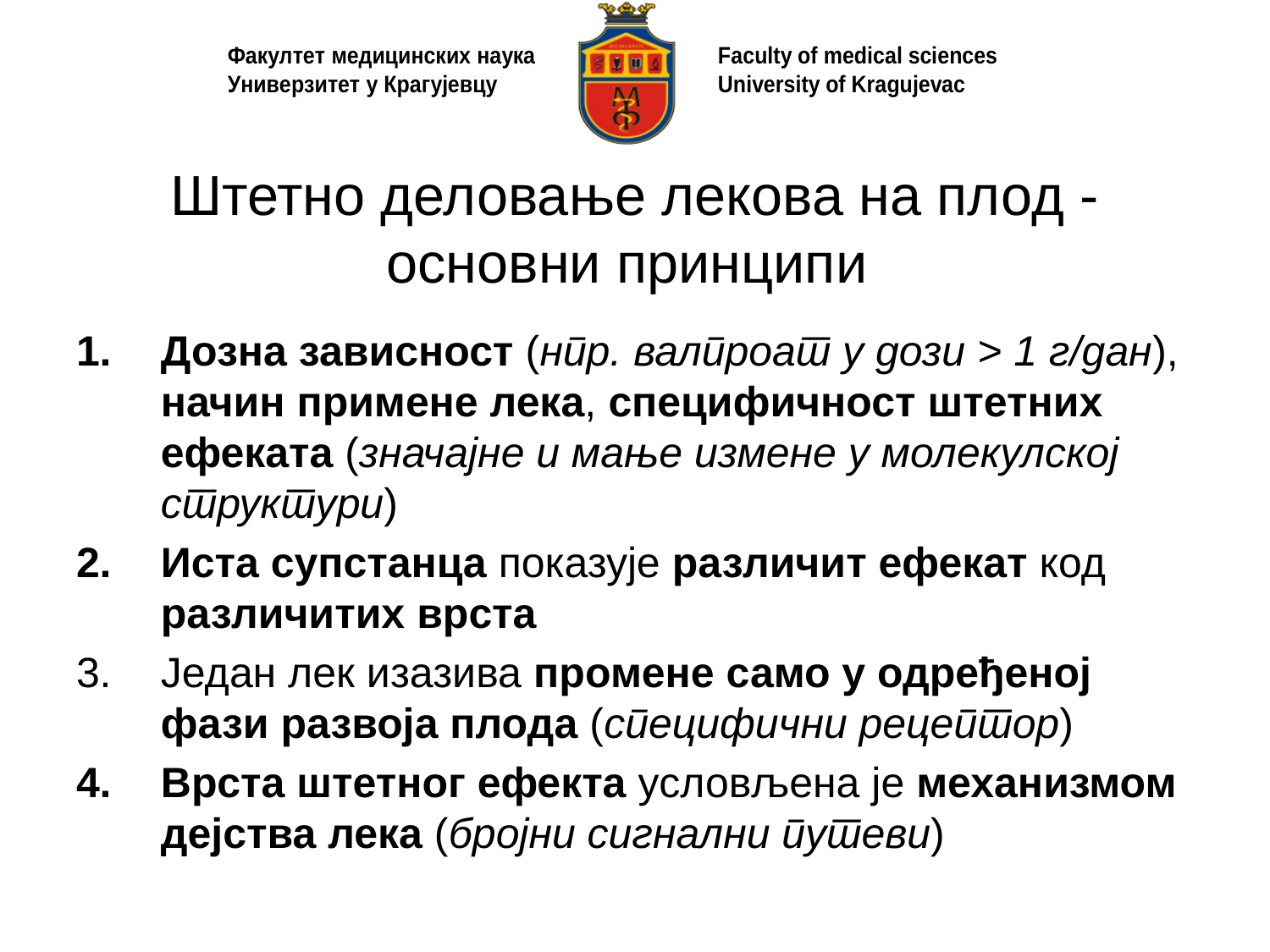

# Штетно деловање лекова на плод - основни принципи
Дозна зависност (нпр. валпроат у дози > 1 г/дан), начин примене лека, специфичност штетних ефеката (значајне и мање измене у молекулској структури)
Иста супстанца показује различит ефекат код различитих врста
Један лек изазива промене само у одређеној фази развоја плода (специфични рецептор)
Врста штетног ефекта условљена је механизмом дејства лека (бројни сигнални путеви)